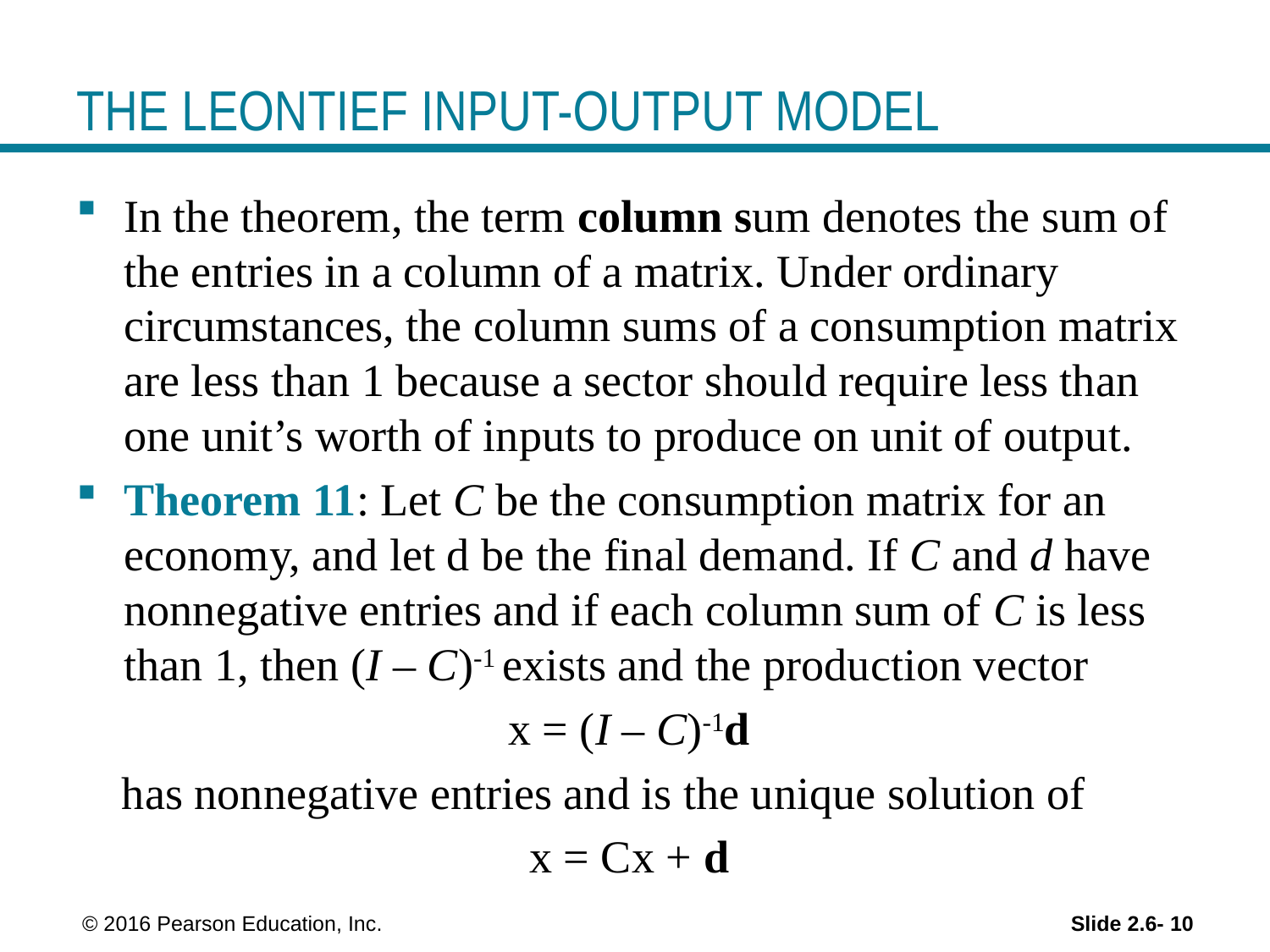

# THE LEONTIEF INPUT-OUTPUT MODEL
In the theorem, the term column sum denotes the sum of the entries in a column of a matrix. Under ordinary circumstances, the column sums of a consumption matrix are less than 1 because a sector should require less than one unit’s worth of inputs to produce on unit of output.
Theorem 11: Let C be the consumption matrix for an economy, and let d be the final demand. If C and d have nonnegative entries and if each column sum of C is less than 1, then (I – C)-1 exists and the production vector
x = (I – C)-1d
    has nonnegative entries and is the unique solution of
x = Cx + d

 © 2016 Pearson Education, Inc.
Slide 2.6- 10